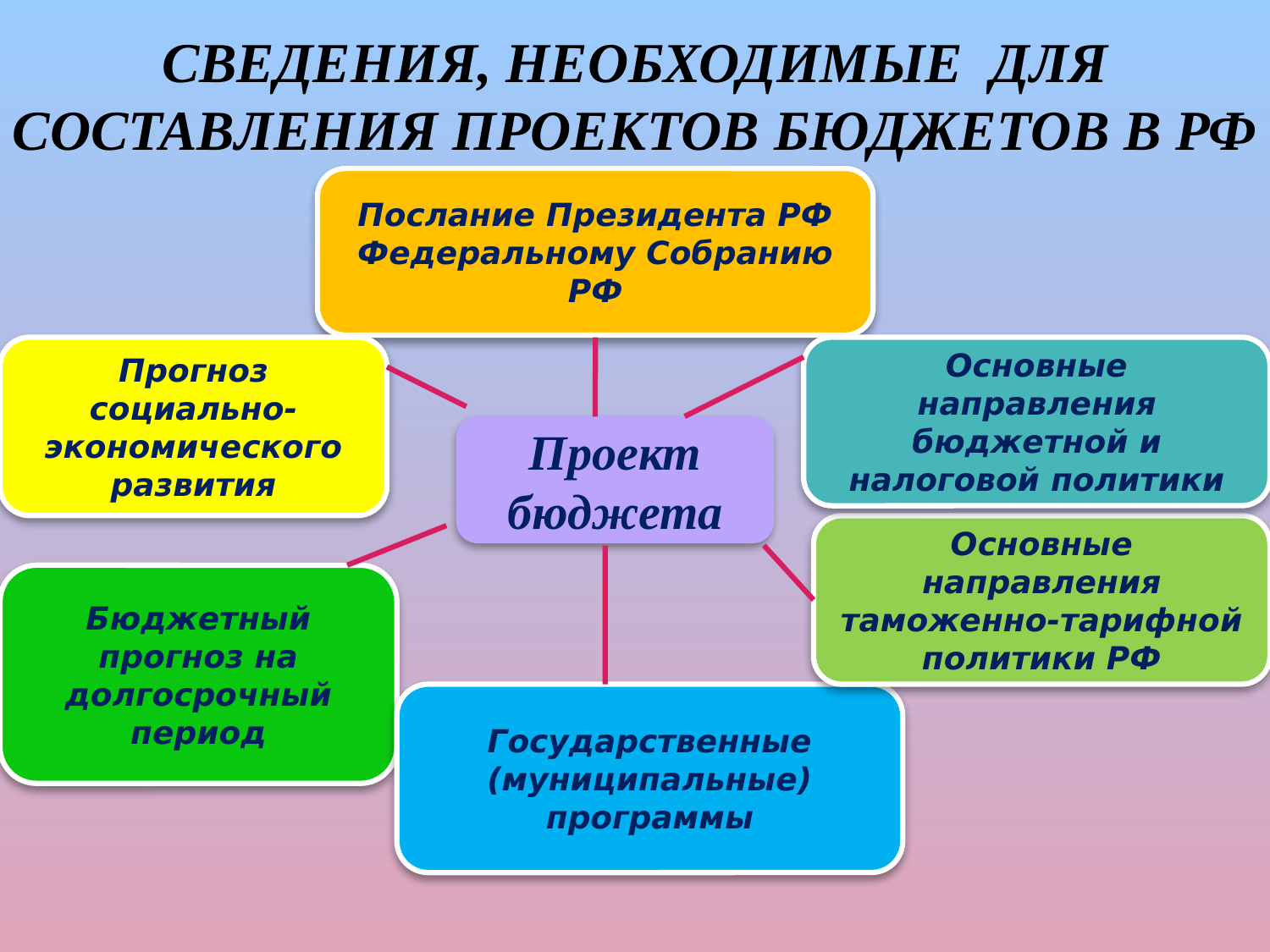

СВЕДЕНИЯ, НЕОБХОДИМЫЕ  ДЛЯ СОСТАВЛЕНИЯ ПРОЕКТОВ БЮДЖЕТОВ В РФ
Послание Президента РФ Федеральному Собранию РФ
Прогноз социально-экономического развития
Основные направления бюджетной и налоговой политики
Проект бюджета
Основные направления таможенно-тарифной политики РФ
Бюджетный прогноз на долгосрочный период
Государственные (муниципальные) программы